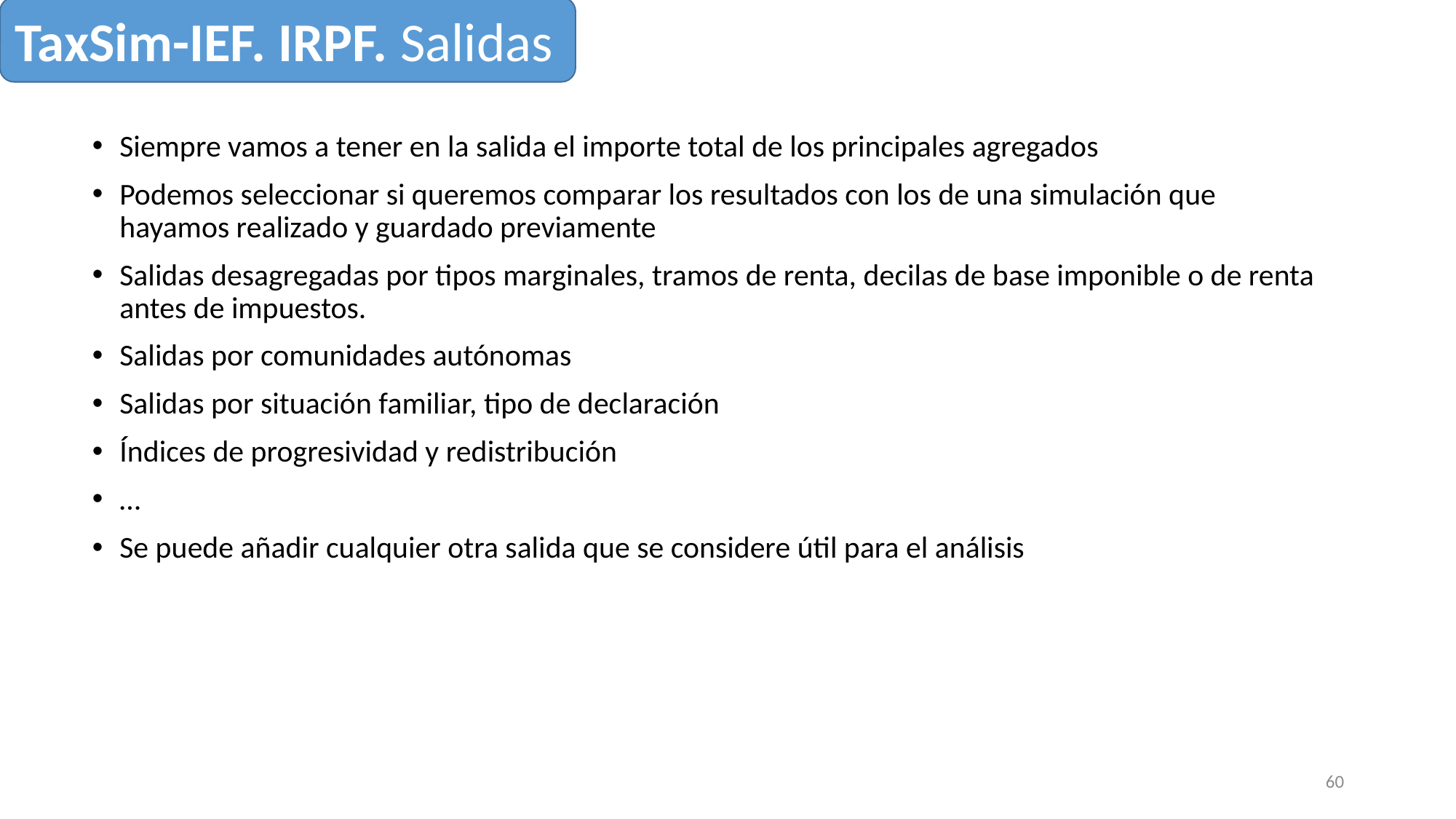

TaxSim-IEF. IRPF. Salidas
Siempre vamos a tener en la salida el importe total de los principales agregados
Podemos seleccionar si queremos comparar los resultados con los de una simulación que hayamos realizado y guardado previamente
Salidas desagregadas por tipos marginales, tramos de renta, decilas de base imponible o de renta antes de impuestos.
Salidas por comunidades autónomas
Salidas por situación familiar, tipo de declaración
Índices de progresividad y redistribución
…
Se puede añadir cualquier otra salida que se considere útil para el análisis

60